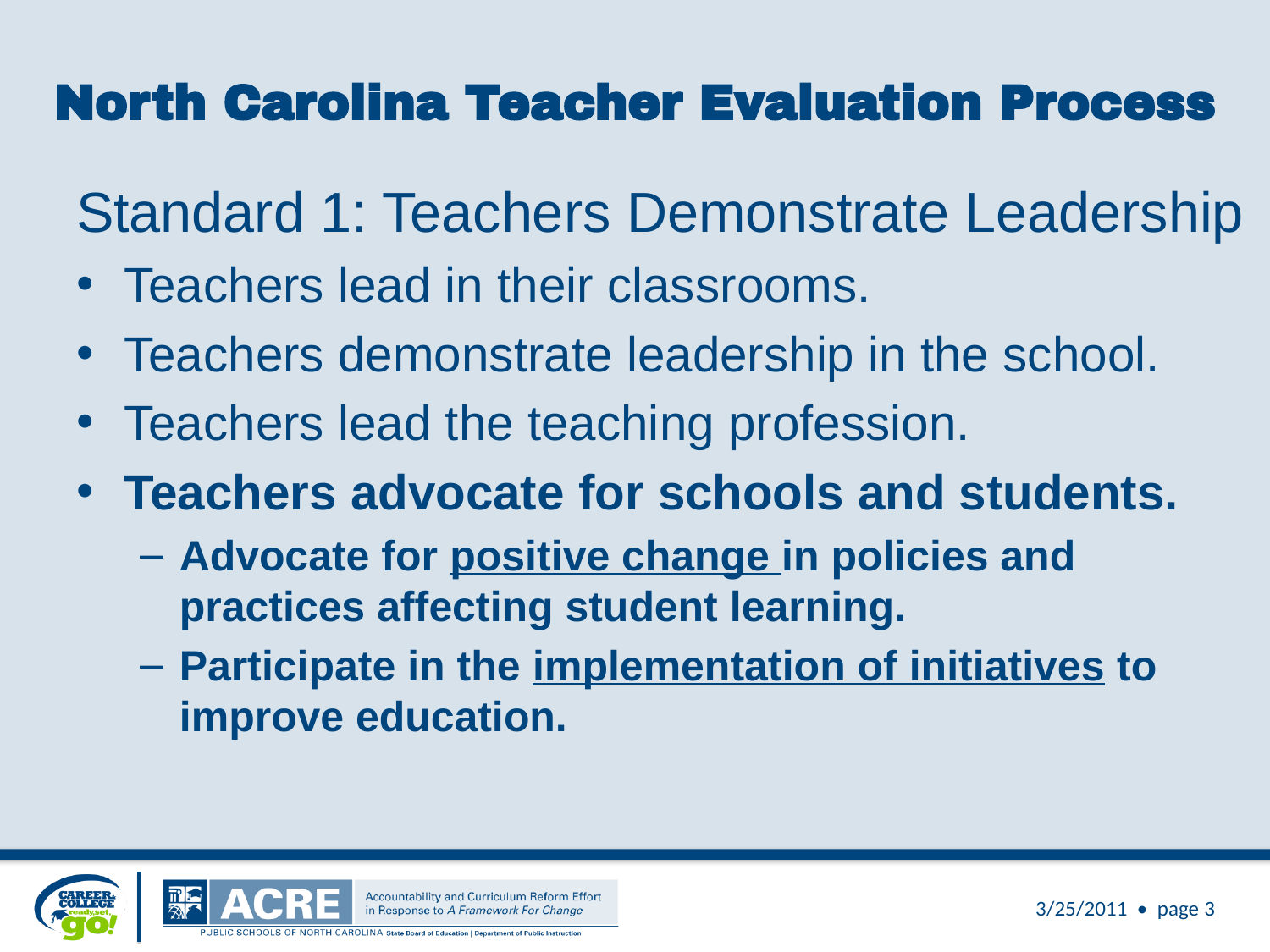

# North Carolina Teacher Evaluation Process
Standard 1: Teachers Demonstrate Leadership
Teachers lead in their classrooms.
Teachers demonstrate leadership in the school.
Teachers lead the teaching profession.
Teachers advocate for schools and students.
Advocate for positive change in policies and practices affecting student learning.
Participate in the implementation of initiatives to improve education.

3/25/2011  •  page 3